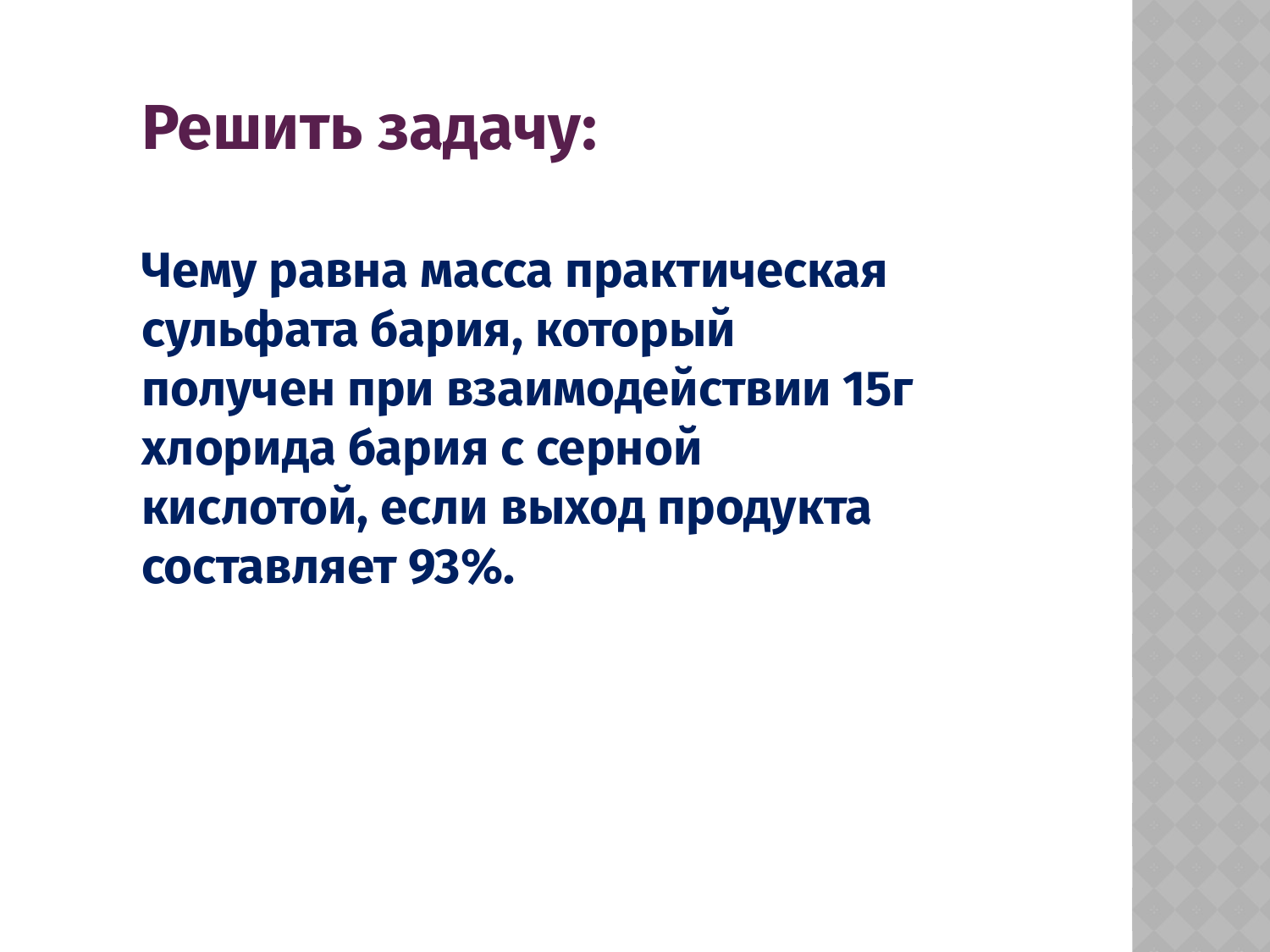

Решить задачу:

Чему равна масса практическая сульфата бария, который получен при взаимодействии 15г хлорида бария с серной кислотой, если выход продукта составляет 93%.